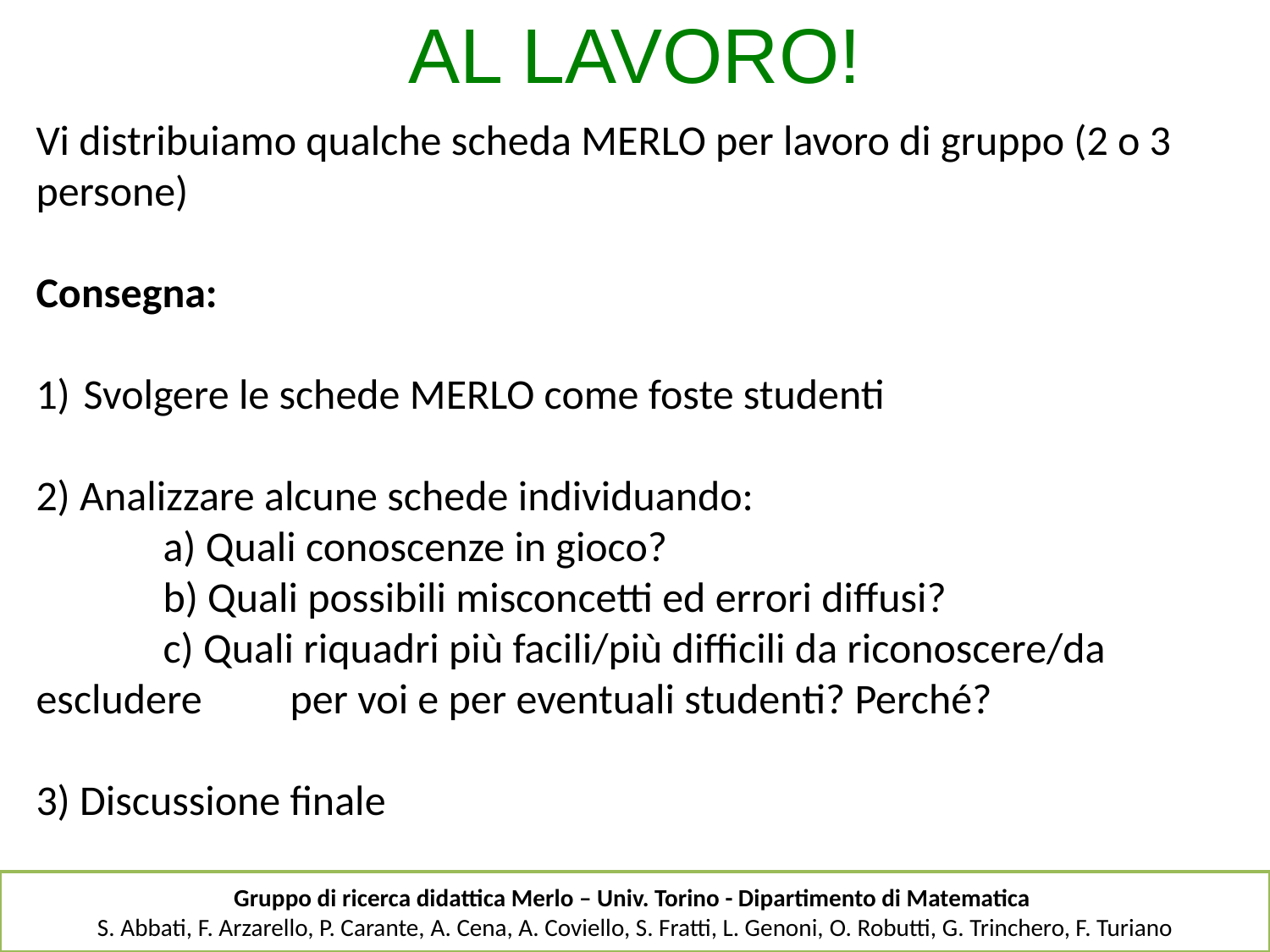

AL LAVORO!
Vi distribuiamo qualche scheda MERLO per lavoro di gruppo (2 o 3 persone)

Consegna:

Svolgere le schede MERLO come foste studenti

2) Analizzare alcune schede individuando:
	a) Quali conoscenze in gioco?
	b) Quali possibili misconcetti ed errori diffusi?
	c) Quali riquadri più facili/più difficili da riconoscere/da escludere 	per voi e per eventuali studenti? Perché?

3) Discussione finale
Gruppo di ricerca didattica Merlo – Univ. Torino - Dipartimento di Matematica
S. Abbati, F. Arzarello, P. Carante, A. Cena, A. Coviello, S. Fratti, L. Genoni, O. Robutti, G. Trinchero, F. Turiano